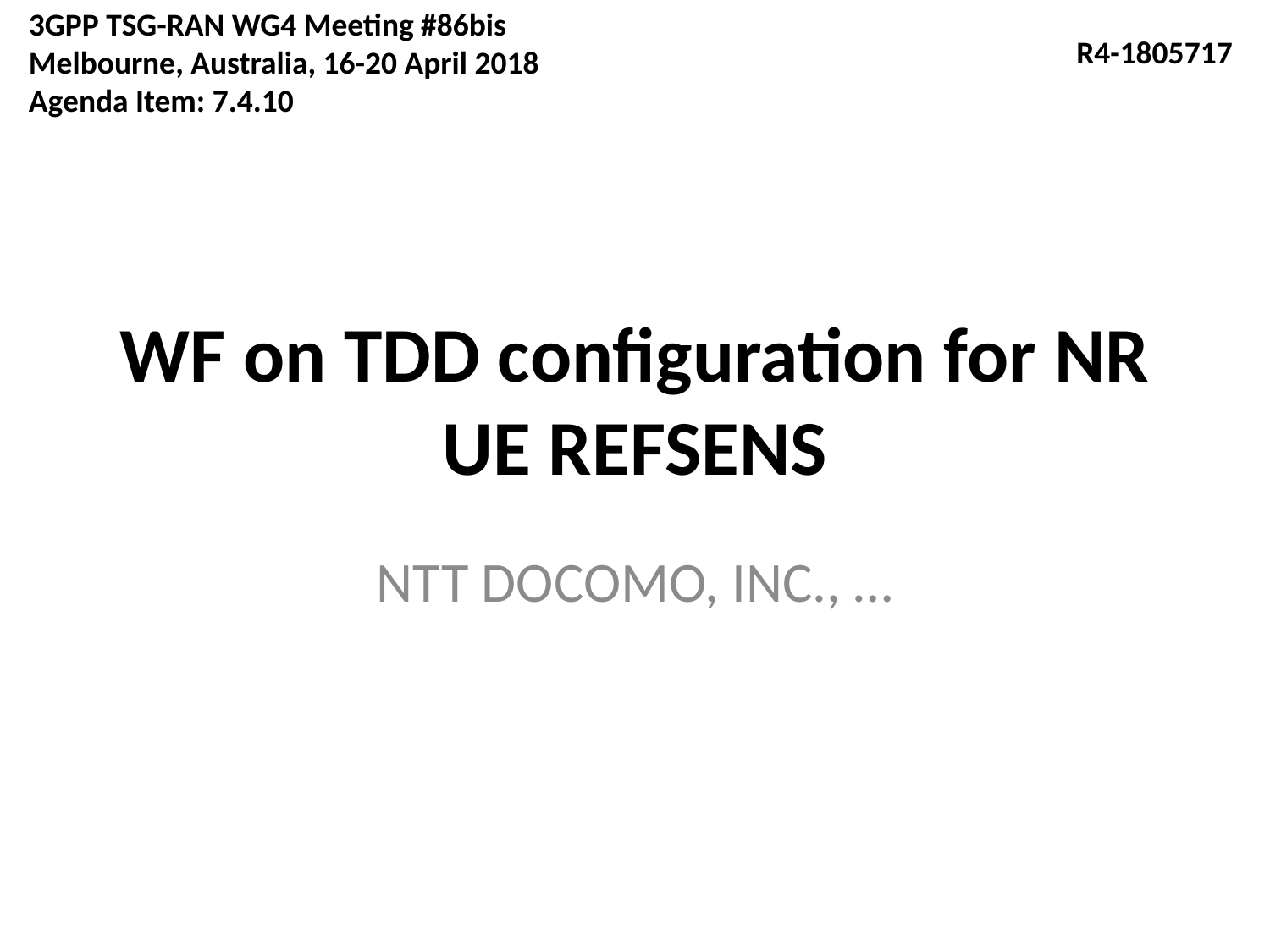

3GPP TSG-RAN WG4 Meeting #86bis
Melbourne, Australia, 16-20 April 2018
Agenda Item: 7.4.10
R4-1805717
# WF on TDD configuration for NR UE REFSENS
NTT DOCOMO, INC., …